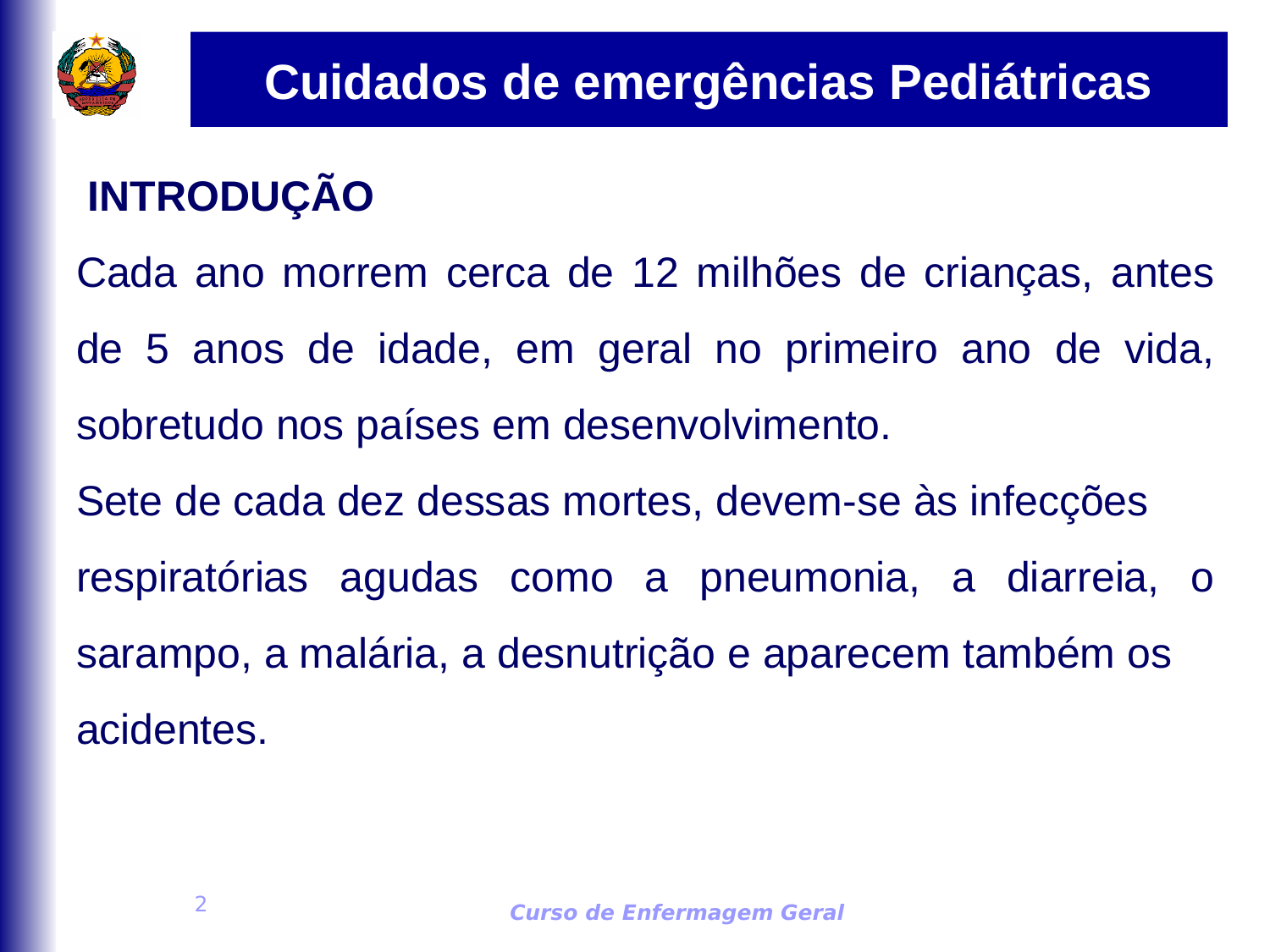

# Cuidados de emergências Pediátricas
 INTRODUÇÃO
Cada ano morrem cerca de 12 milhões de crianças, antes de 5 anos de idade, em geral no primeiro ano de vida, sobretudo nos países em desenvolvimento.
Sete de cada dez dessas mortes, devem-se às infecções
respiratórias agudas como a pneumonia, a diarreia, o sarampo, a malária, a desnutrição e aparecem também os
acidentes.
2
Curso de Enfermagem Geral